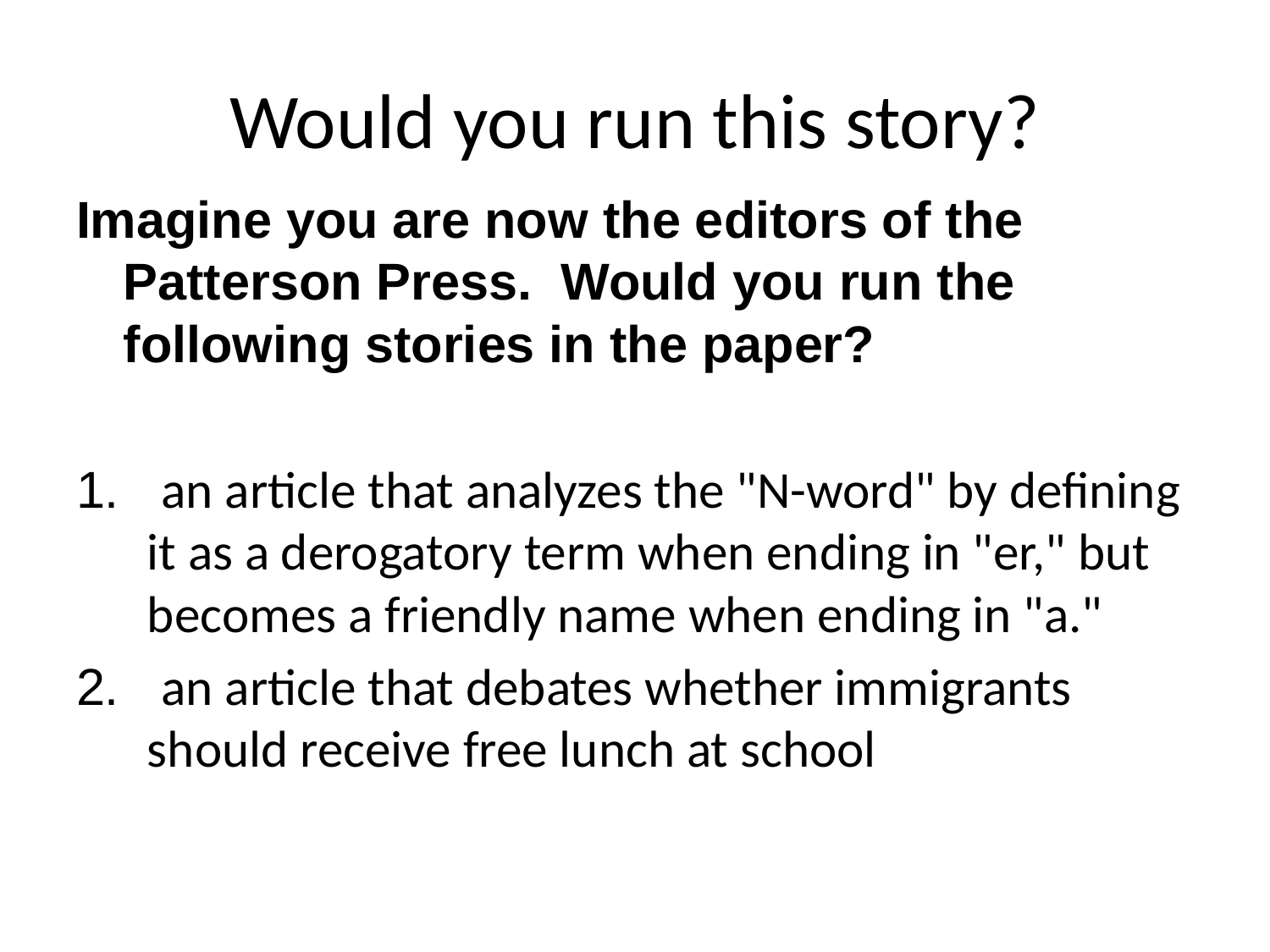

# Would you run this story?
Imagine you are now the editors of the Patterson Press.  Would you run the following stories in the paper?

 an article that analyzes the "N-word" by defining it as a derogatory term when ending in "er," but becomes a friendly name when ending in "a."
 an article that debates whether immigrants should receive free lunch at school